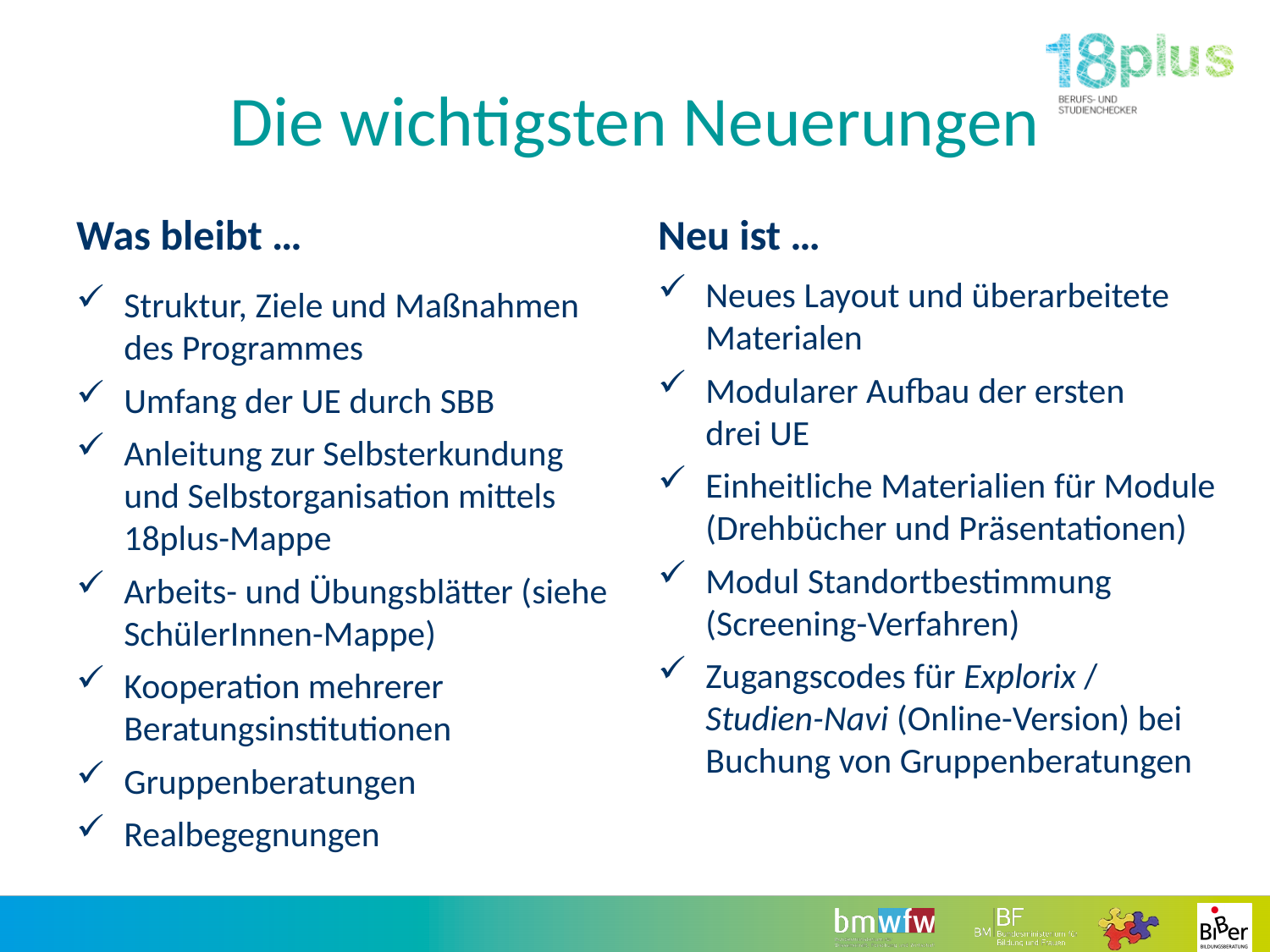

# Die wichtigsten Neuerungen
Was bleibt …
Neu ist …
Neues Layout und überarbeitete Materialen
Modularer Aufbau der ersten
drei UE
Einheitliche Materialien für Module (Drehbücher und Präsentationen)
Modul Standortbestimmung (Screening-Verfahren)
Zugangscodes für Explorix / Studien-Navi (Online-Version) bei Buchung von Gruppenberatungen
Struktur, Ziele und Maßnahmen des Programmes
Umfang der UE durch SBB
Anleitung zur Selbsterkundung und Selbstorganisation mittels 18plus-Mappe
Arbeits- und Übungsblätter (siehe SchülerInnen-Mappe)
Kooperation mehrerer Beratungsinstitutionen
Gruppenberatungen
Realbegegnungen